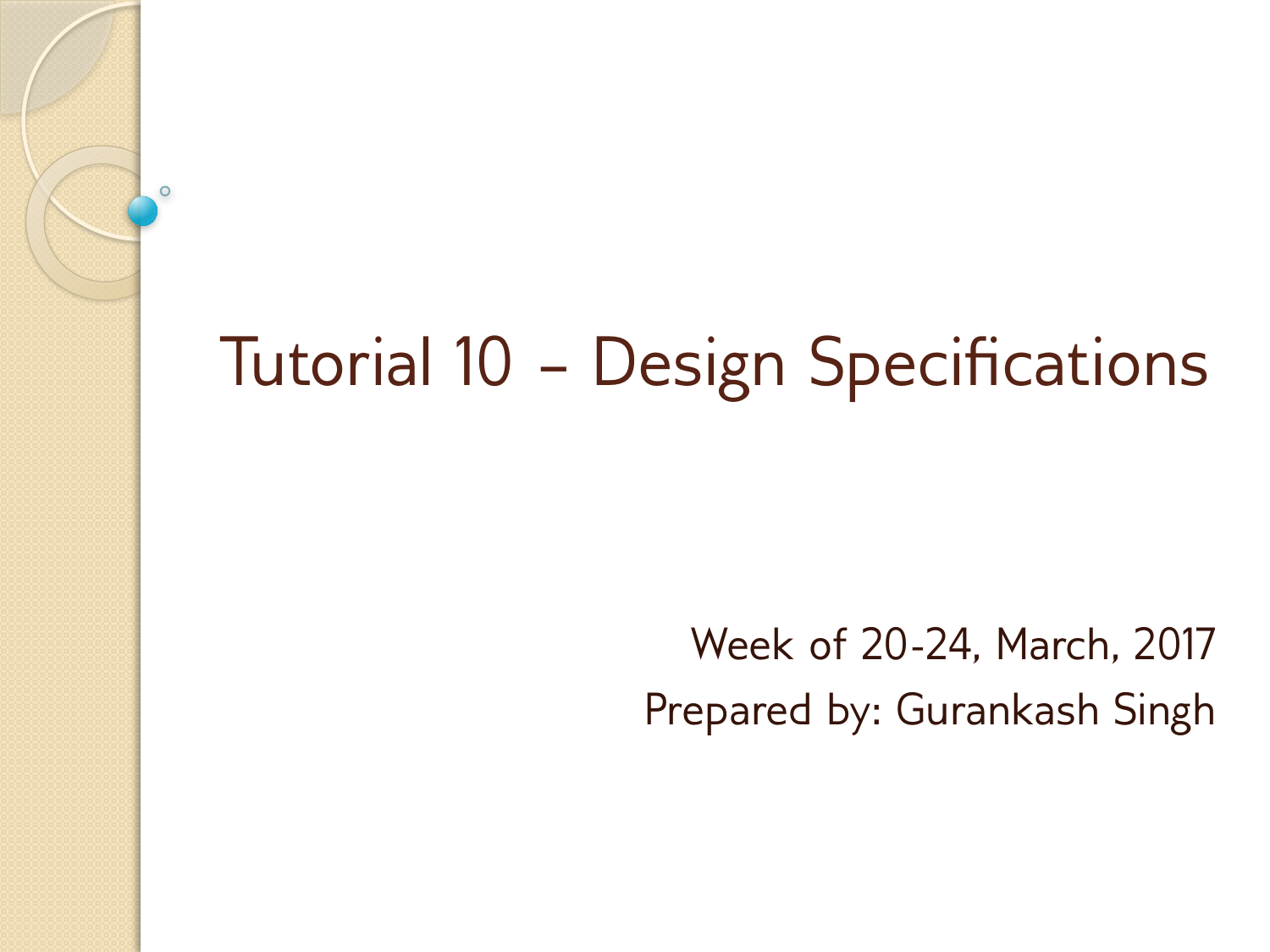

# Tutorial 10 – Design Specifications
Week of 20-24, March, 2017
Prepared by: Gurankash Singh